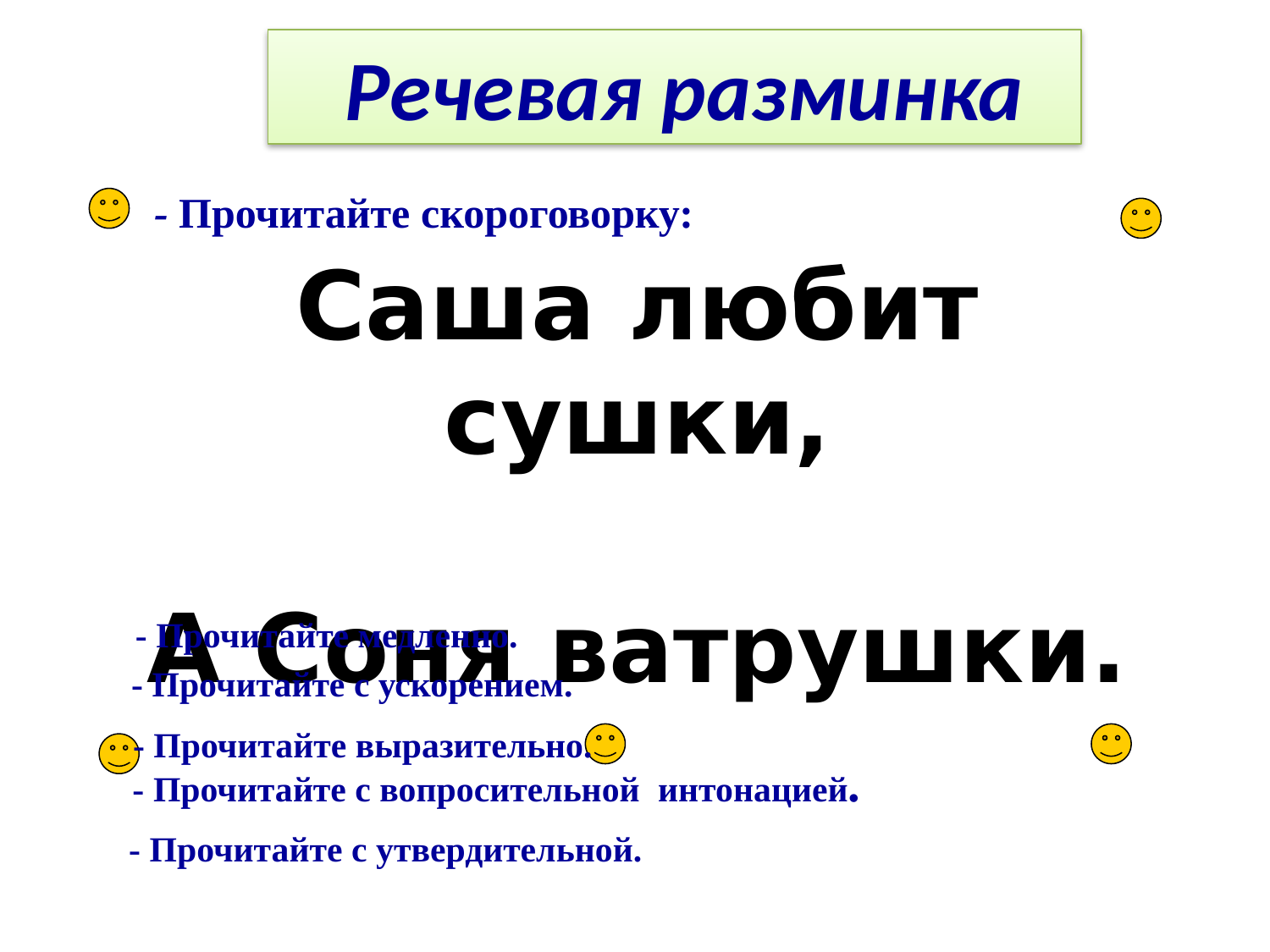

Речевая разминка
- Прочитайте скороговорку:

Саша любит сушки,

А Соня ватрушки.
- Прочитайте медленно.
- Прочитайте с ускорением.
- Прочитайте выразительно.

      - Прочитайте с вопросительной  интонацией.
 - Прочитайте с утвердительной.